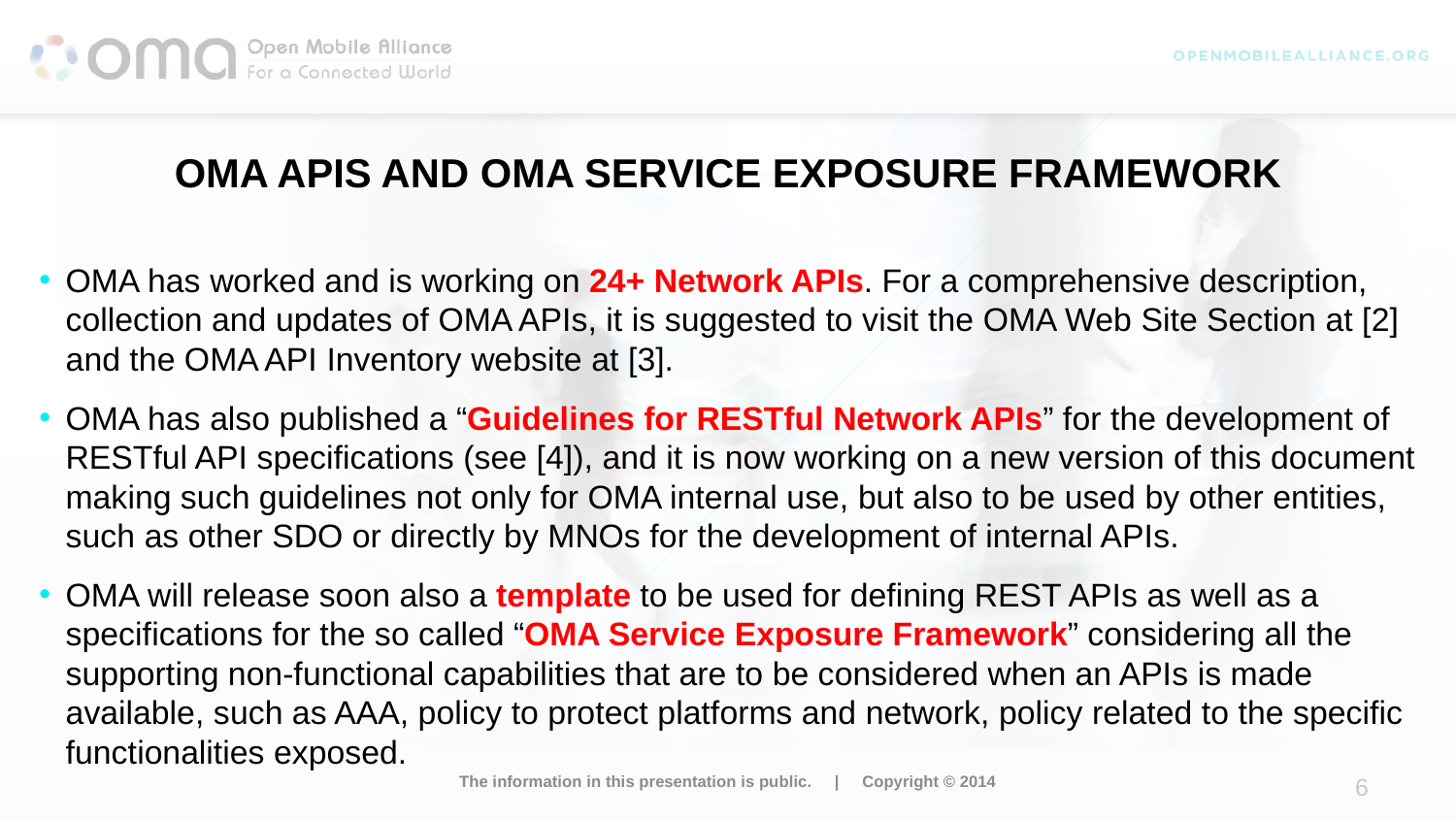

# OMA APIS and OMA Service Exposure Framework
OMA has worked and is working on 24+ Network APIs. For a comprehensive description, collection and updates of OMA APIs, it is suggested to visit the OMA Web Site Section at [2] and the OMA API Inventory website at [3].
OMA has also published a “Guidelines for RESTful Network APIs” for the development of RESTful API specifications (see [4]), and it is now working on a new version of this document making such guidelines not only for OMA internal use, but also to be used by other entities, such as other SDO or directly by MNOs for the development of internal APIs.
OMA will release soon also a template to be used for defining REST APIs as well as a specifications for the so called “OMA Service Exposure Framework” considering all the supporting non-functional capabilities that are to be considered when an APIs is made available, such as AAA, policy to protect platforms and network, policy related to the specific functionalities exposed.
The information in this presentation is public.     |     Copyright © 2014
6